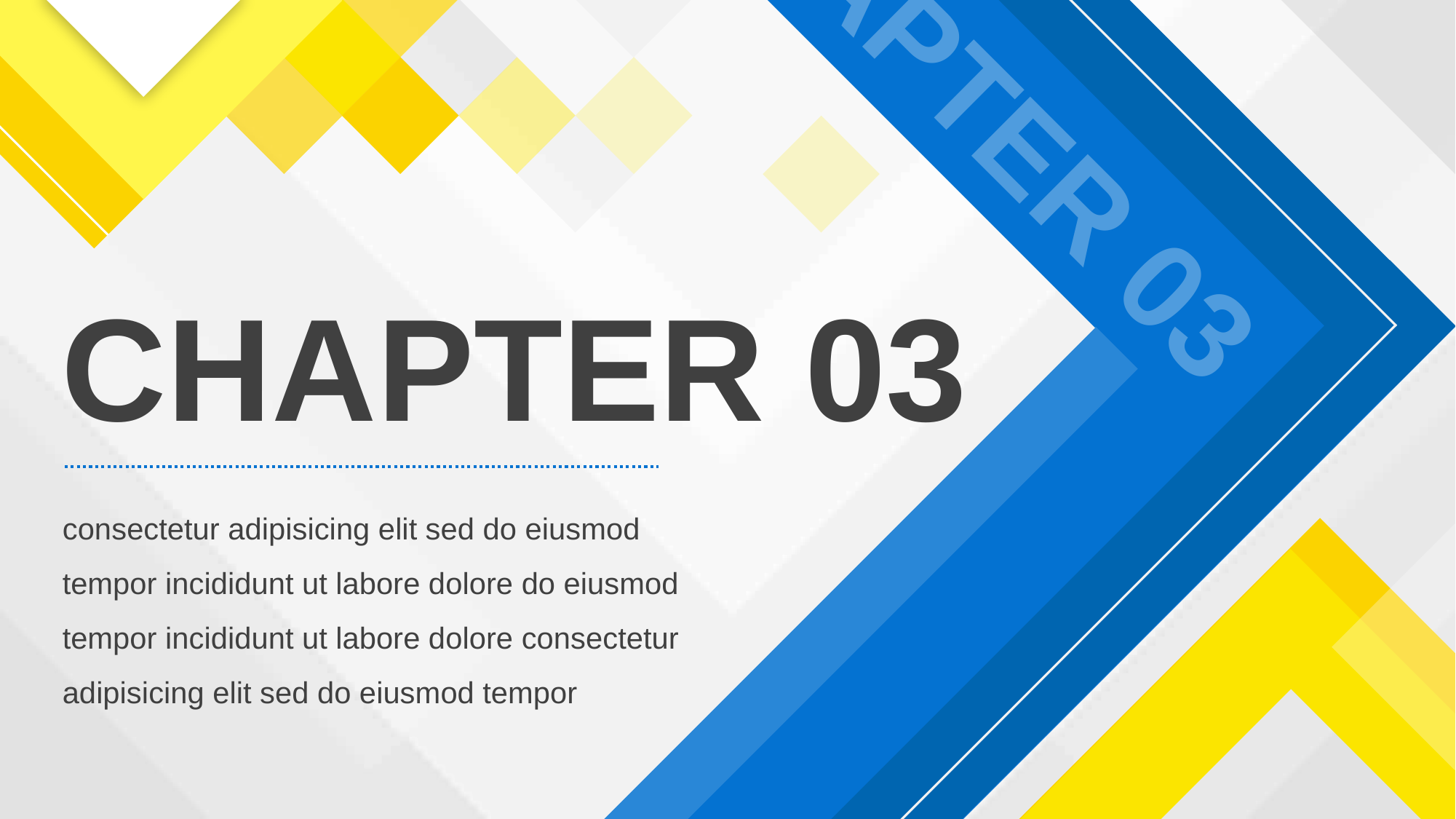

CHAPTER 03

CHAPTER 03
consectetur adipisicing elit sed do eiusmod tempor incididunt ut labore dolore do eiusmod tempor incididunt ut labore dolore consectetur adipisicing elit sed do eiusmod tempor